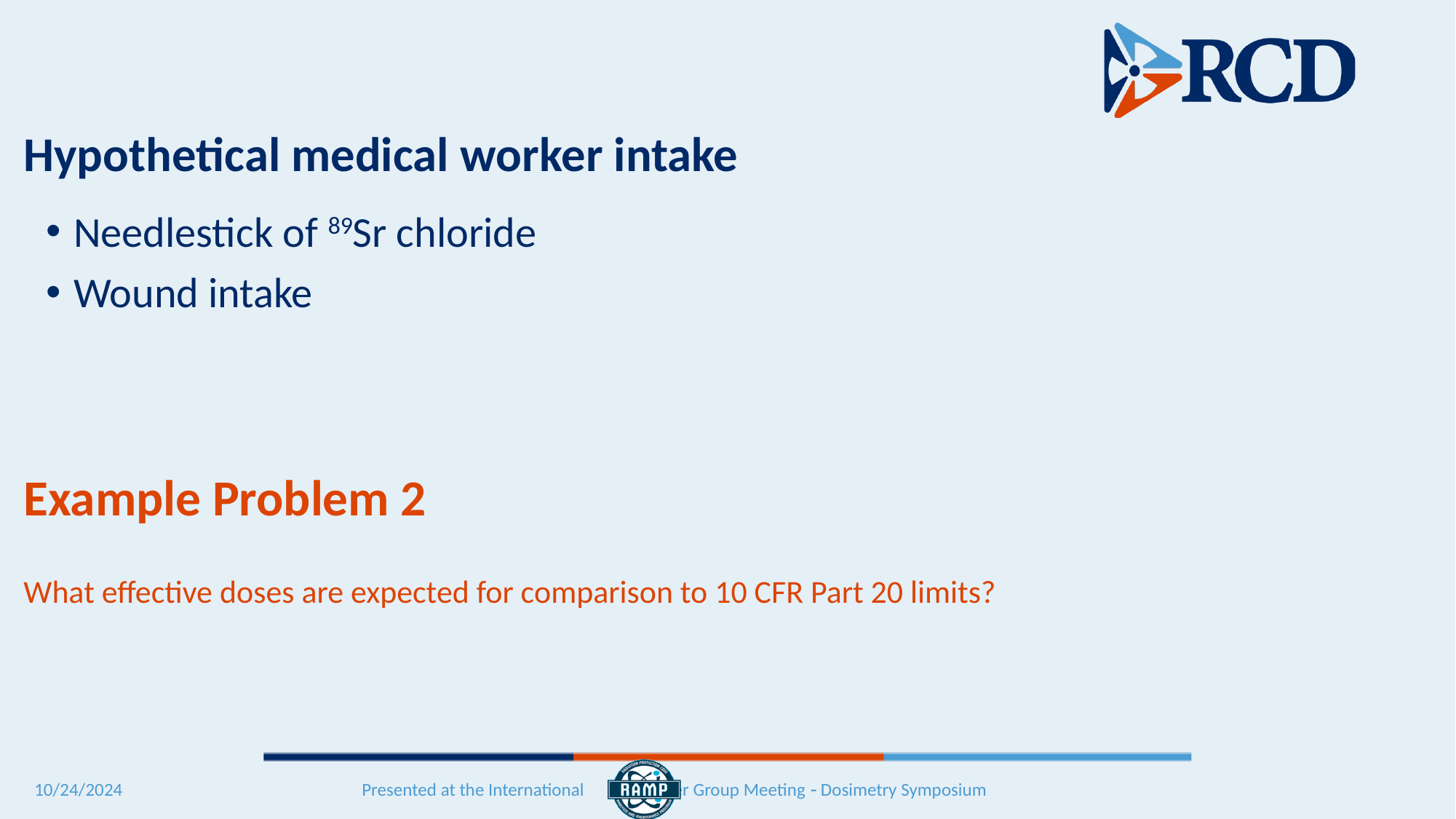

Hypothetical medical worker intake

Needlestick of 89Sr chloride
Wound intake

Example Problem 2
# What effective doses are expected for comparison to 10 CFR Part 20 limits?